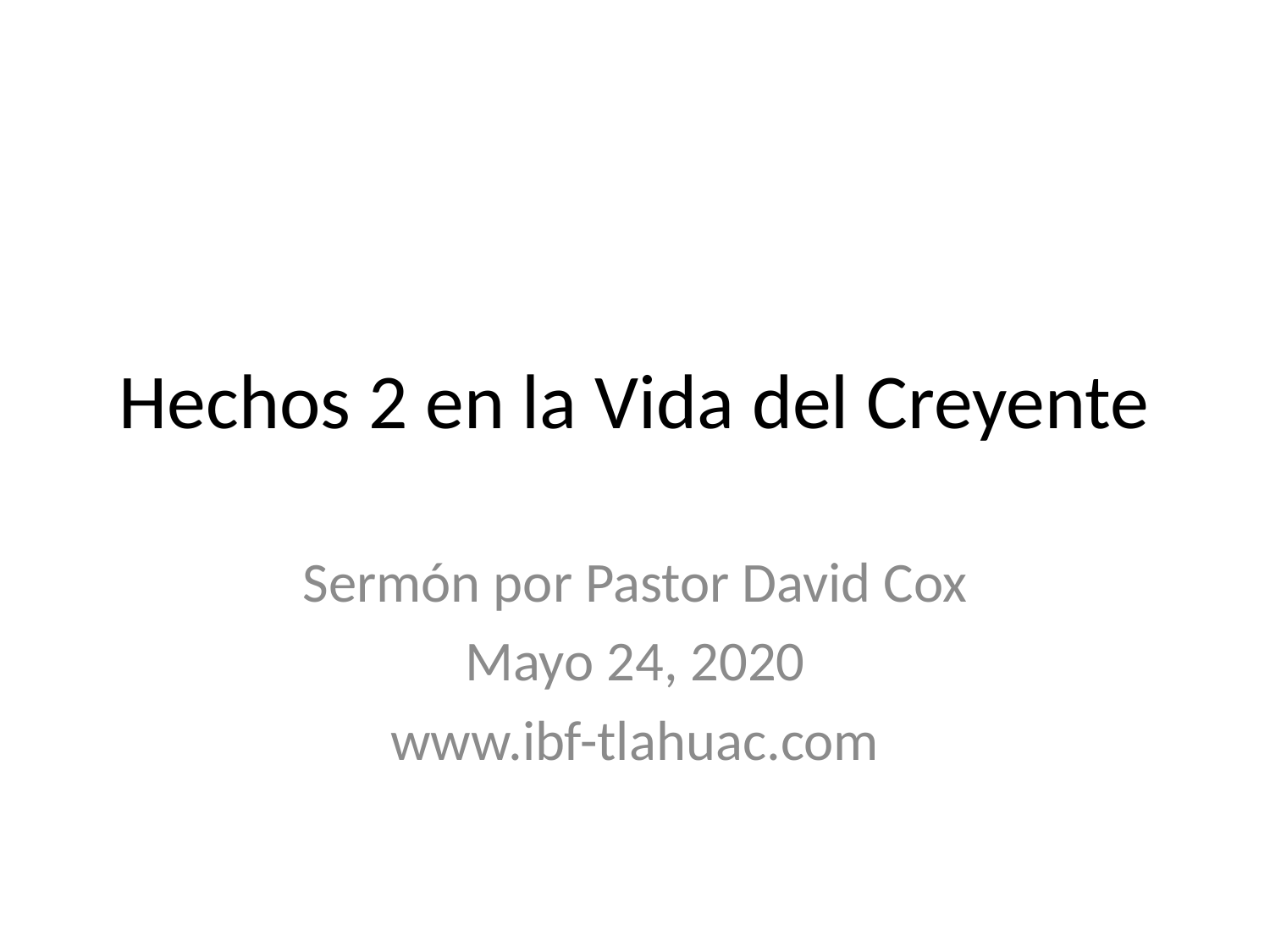

# Hechos 2 en la Vida del Creyente
Sermón por Pastor David Cox
Mayo 24, 2020
www.ibf-tlahuac.com